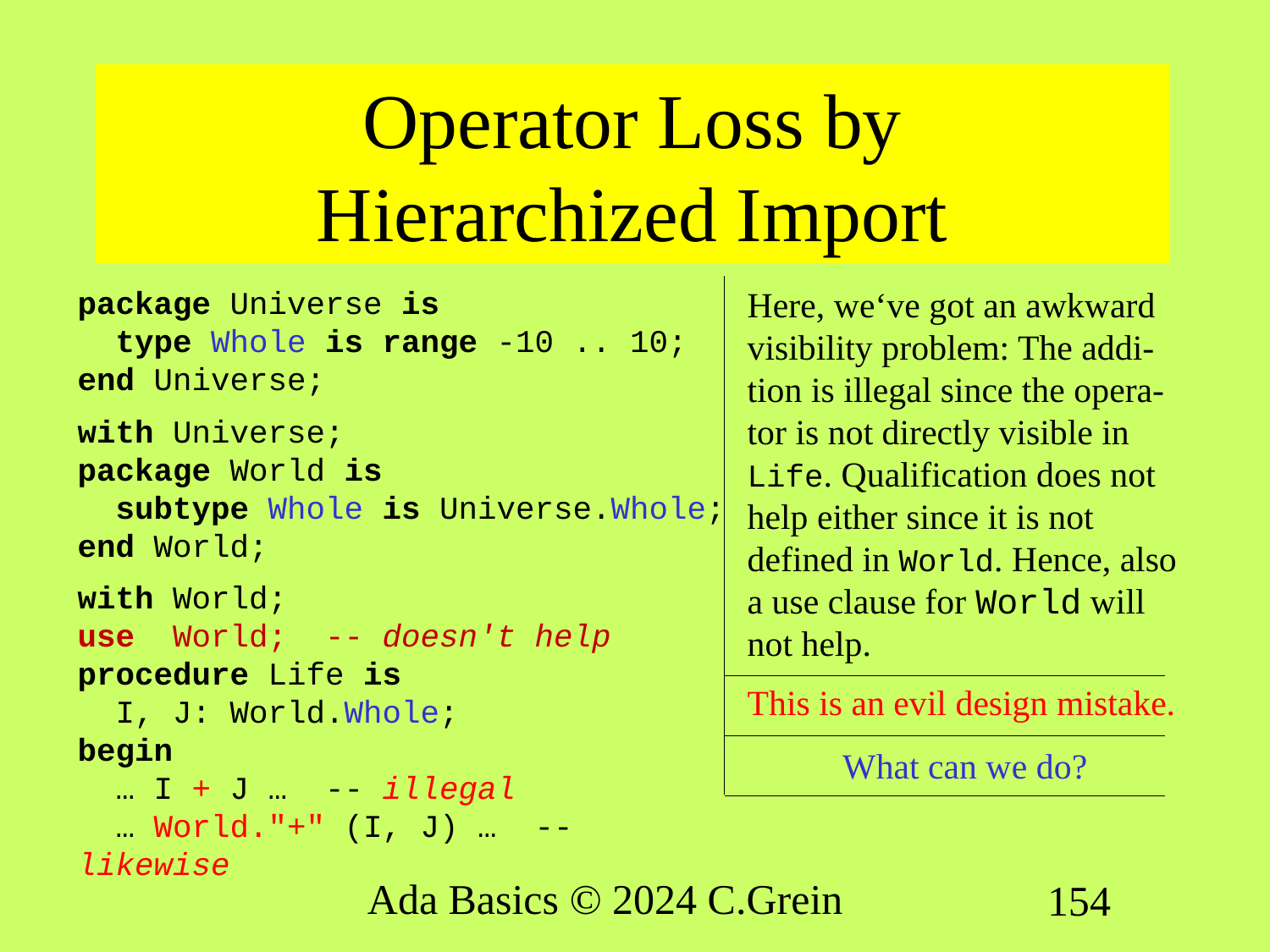

# Operator Loss by Hierarchized Import
package Universe is
  type Whole is range -10 .. 10;
end Universe;
with Universe;
package World is
  subtype Whole is Universe.Whole;
end World;
with World;
use  World;  -- doesn't help
procedure Life is
  I, J: World.Whole;
begin
  … I + J …  -- illegal
  … World."+" (I, J) …  -- likewise
Here, we‘ve got an awkward visibility problem: The addi-tion is illegal since the opera-tor is not directly visible in Life. Qualification does not help either since it is not defined in World. Hence, also a use clause for World will not help.

This is an evil design mistake.

What can we do?
Ada Basics © 2024 C.Grein
154